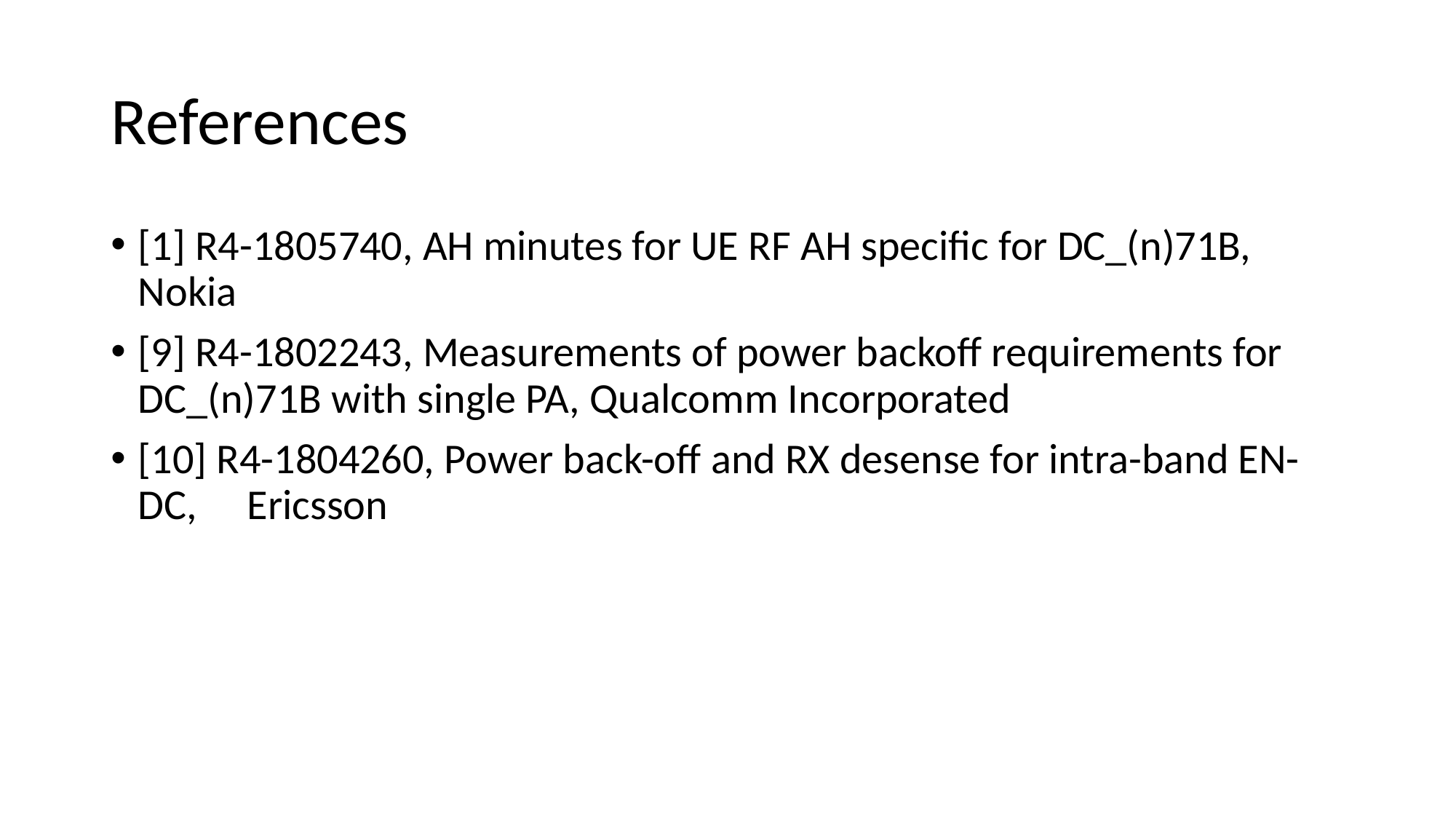

# References
[1] R4-1805740, AH minutes for UE RF AH specific for DC_(n)71B, Nokia
[9] R4-1802243, Measurements of power backoff requirements for DC_(n)71B with single PA, Qualcomm Incorporated
[10] R4-1804260, Power back-off and RX desense for intra-band EN-DC, 	Ericsson